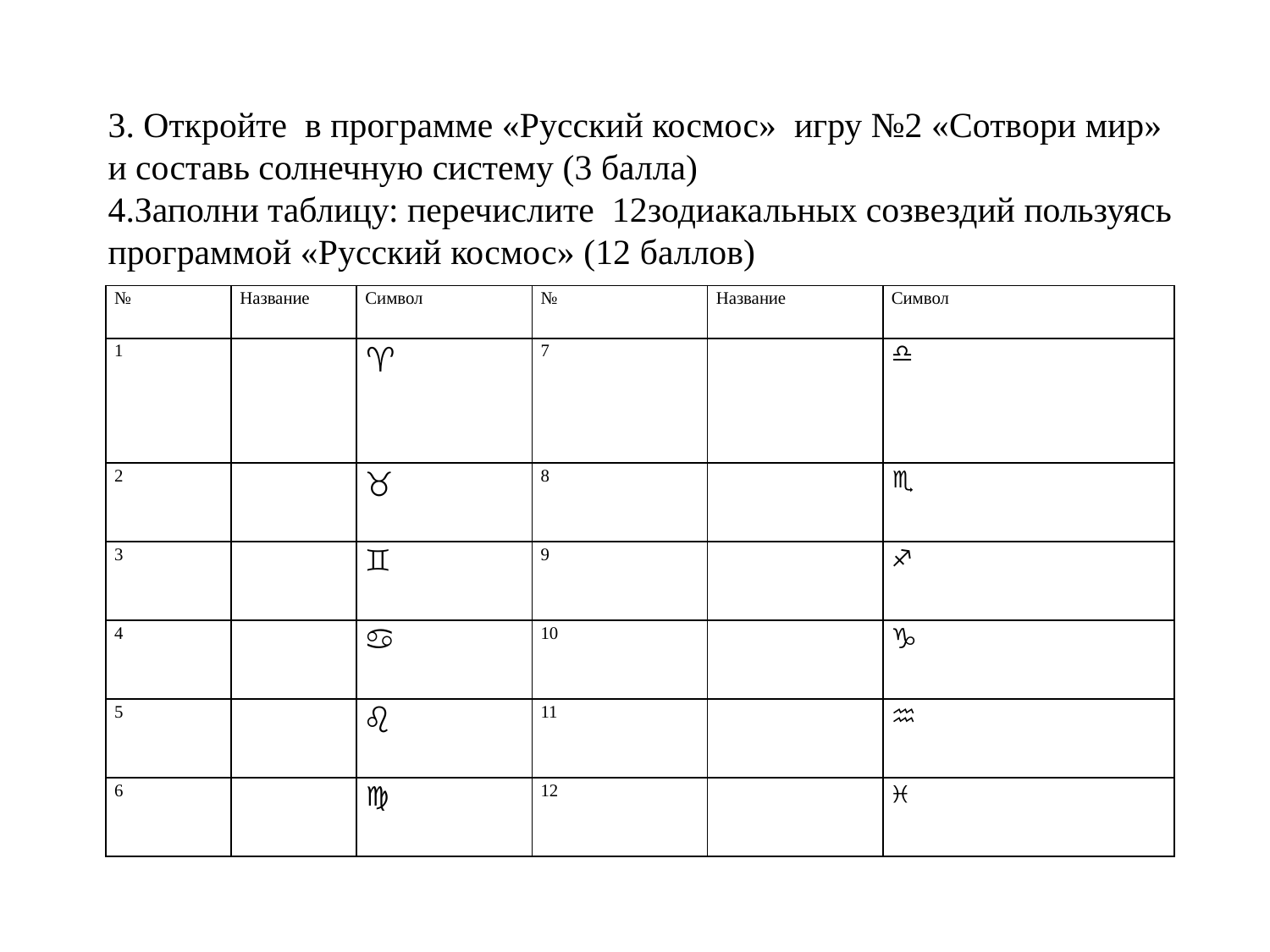

3. Откройте  в программе «Русский космос»  игру №2 «Сотвори мир» и составь солнечную систему (3 балла)
4.Заполни таблицу: перечислите  12зодиакальных созвездий пользуясь  программой «Русский космос» (12 баллов)

| № | Название | Символ | № | Название | Символ |
| --- | --- | --- | --- | --- | --- |
| 1 |  | ♈ | 7 |  | ♎ |
| 2 |  | ♉ | 8 |  | ♏ |
| 3 |  | ♊ | 9 |  | ♐ |
| 4 |  | ♋ | 10 |  | ♑ |
| 5 |  | ♌ | 11 |  | ♒ |
| 6 |  | ♍ | 12 |  | ♓ |